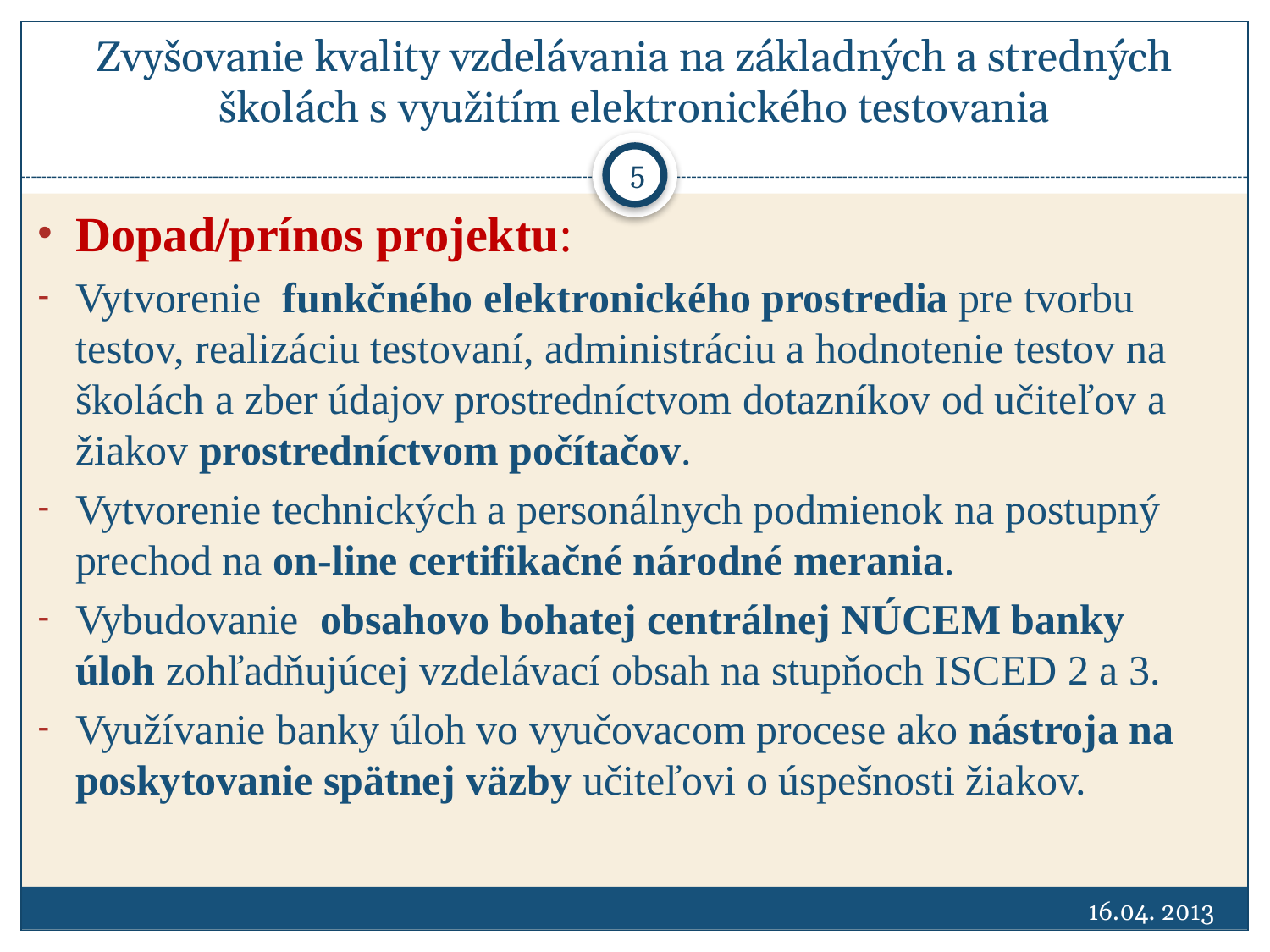

# Zvyšovanie kvality vzdelávania na základných a stredných školách s využitím elektronického testovania
5
Dopad/prínos projektu:
Vytvorenie  funkčného elektronického prostredia pre tvorbu testov, realizáciu testovaní, administráciu a hodnotenie testov na školách a zber údajov prostredníctvom dotazníkov od učiteľov a žiakov prostredníctvom počítačov.
Vytvorenie technických a personálnych podmienok na postupný prechod na on-line certifikačné národné merania.
Vybudovanie  obsahovo bohatej centrálnej NÚCEM banky úloh zohľadňujúcej vzdelávací obsah na stupňoch ISCED 2 a 3.
Využívanie banky úloh vo vyučovacom procese ako nástroja na poskytovanie spätnej väzby učiteľovi o úspešnosti žiakov.
16.04. 2013